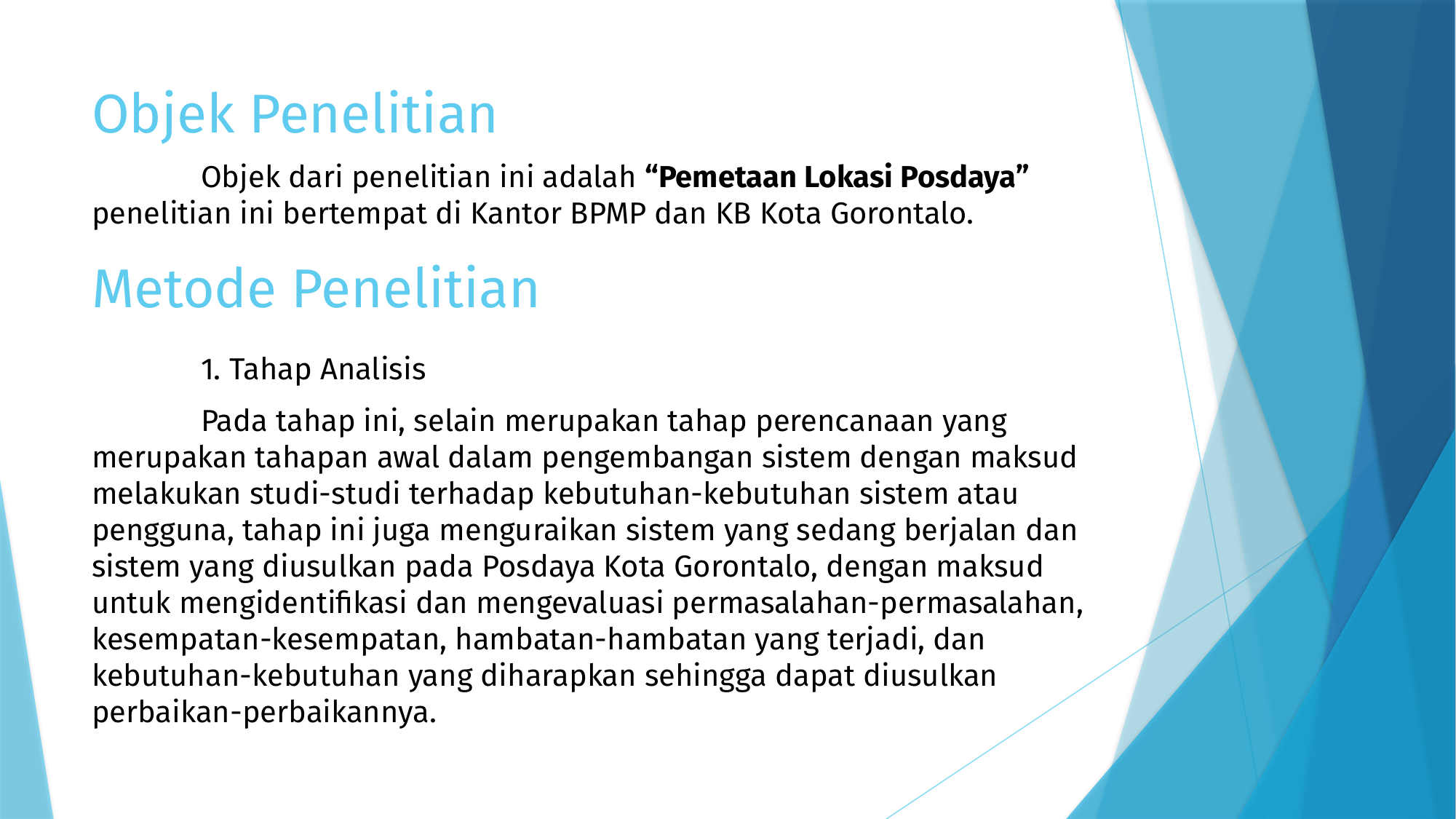

# Objek Penelitian
	Objek dari penelitian ini adalah “Pemetaan Lokasi Posdaya” penelitian ini bertempat di Kantor BPMP dan KB Kota Gorontalo.
Metode Penelitian
	1. Tahap Analisis
	Pada tahap ini, selain merupakan tahap perencanaan yang merupakan tahapan awal dalam pengembangan sistem dengan maksud melakukan studi-studi terhadap kebutuhan-kebutuhan sistem atau pengguna, tahap ini juga menguraikan sistem yang sedang berjalan dan sistem yang diusulkan pada Posdaya Kota Gorontalo, dengan maksud untuk mengidentifikasi dan mengevaluasi permasalahan-permasalahan, kesempatan-kesempatan, hambatan-hambatan yang terjadi, dan kebutuhan-kebutuhan yang diharapkan sehingga dapat diusulkan perbaikan-perbaikannya.